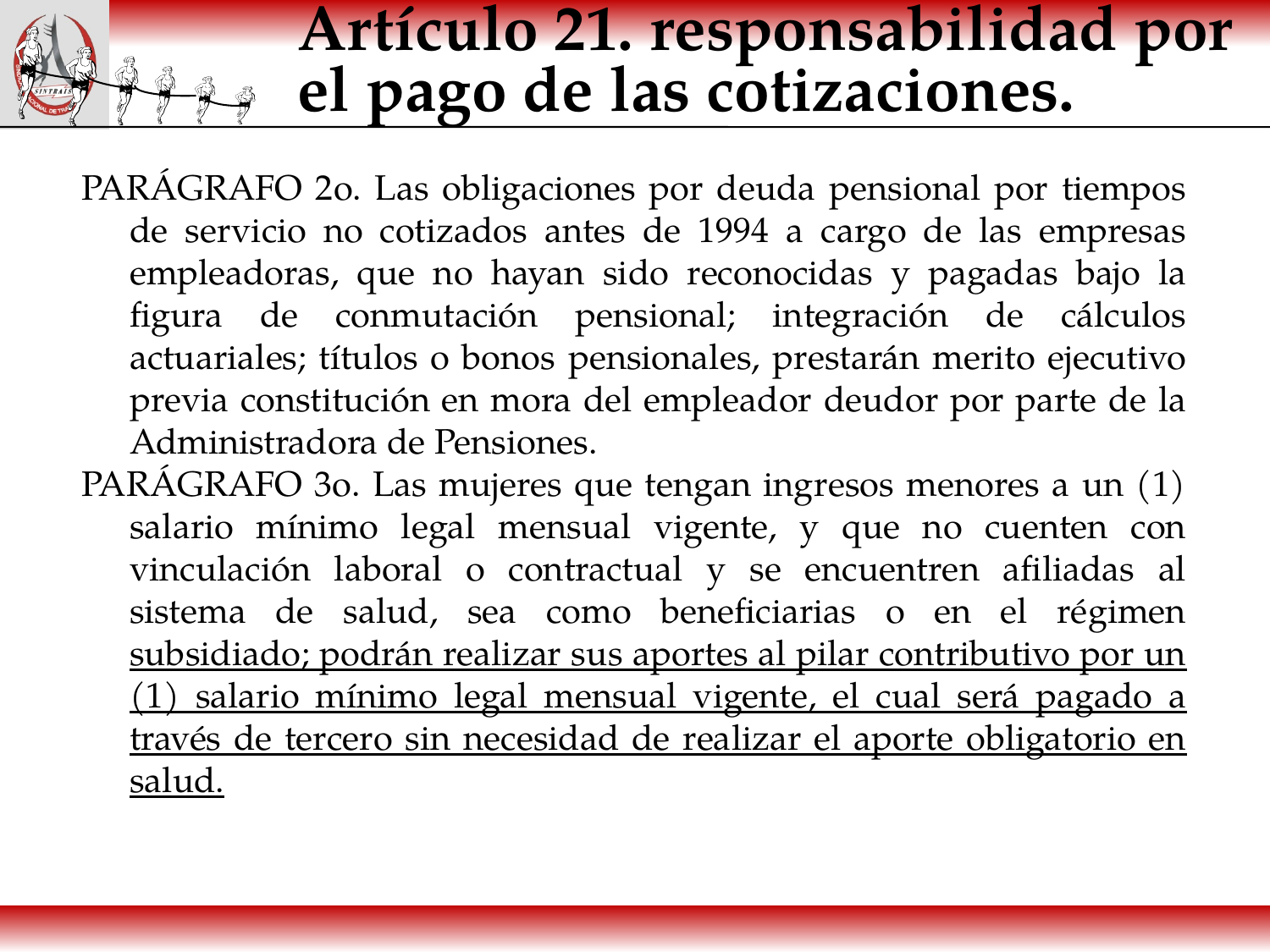

# Artículo 21. responsabilidad por el pago de las cotizaciones.
PARÁGRAFO 2o. Las obligaciones por deuda pensional por tiempos de servicio no cotizados antes de 1994 a cargo de las empresas empleadoras, que no hayan sido reconocidas y pagadas bajo la figura de conmutación pensional; integración de cálculos actuariales; títulos o bonos pensionales, prestarán merito ejecutivo previa constitución en mora del empleador deudor por parte de la Administradora de Pensiones.
PARÁGRAFO 3o. Las mujeres que tengan ingresos menores a un (1) salario mínimo legal mensual vigente, y que no cuenten con vinculación laboral o contractual y se encuentren afiliadas al sistema de salud, sea como beneficiarias o en el régimen subsidiado; podrán realizar sus aportes al pilar contributivo por un (1) salario mínimo legal mensual vigente, el cual será pagado a través de tercero sin necesidad de realizar el aporte obligatorio en salud.